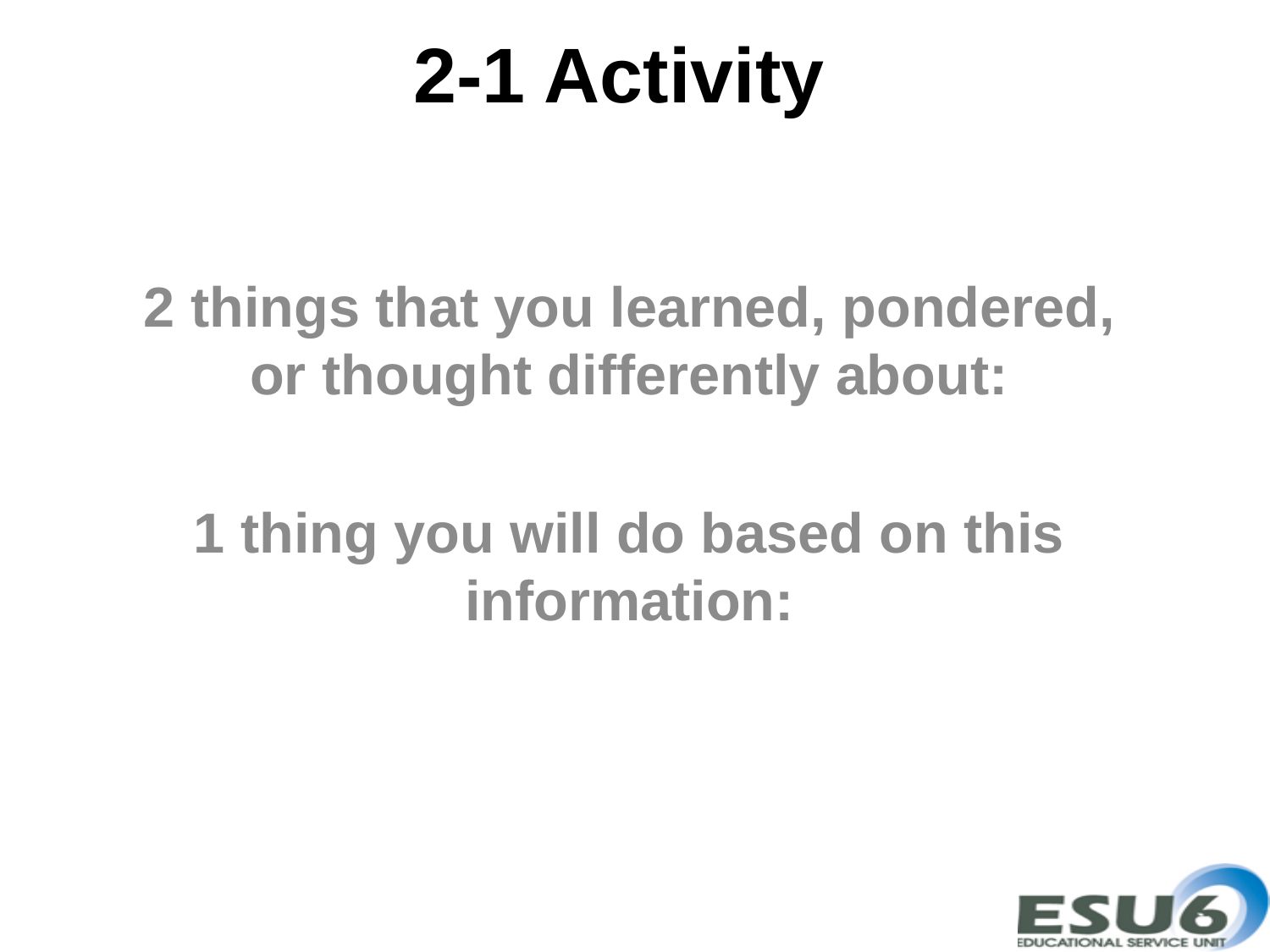

# 2-1 Activity
2 things that you learned, pondered, or thought differently about:

1 thing you will do based on this information: